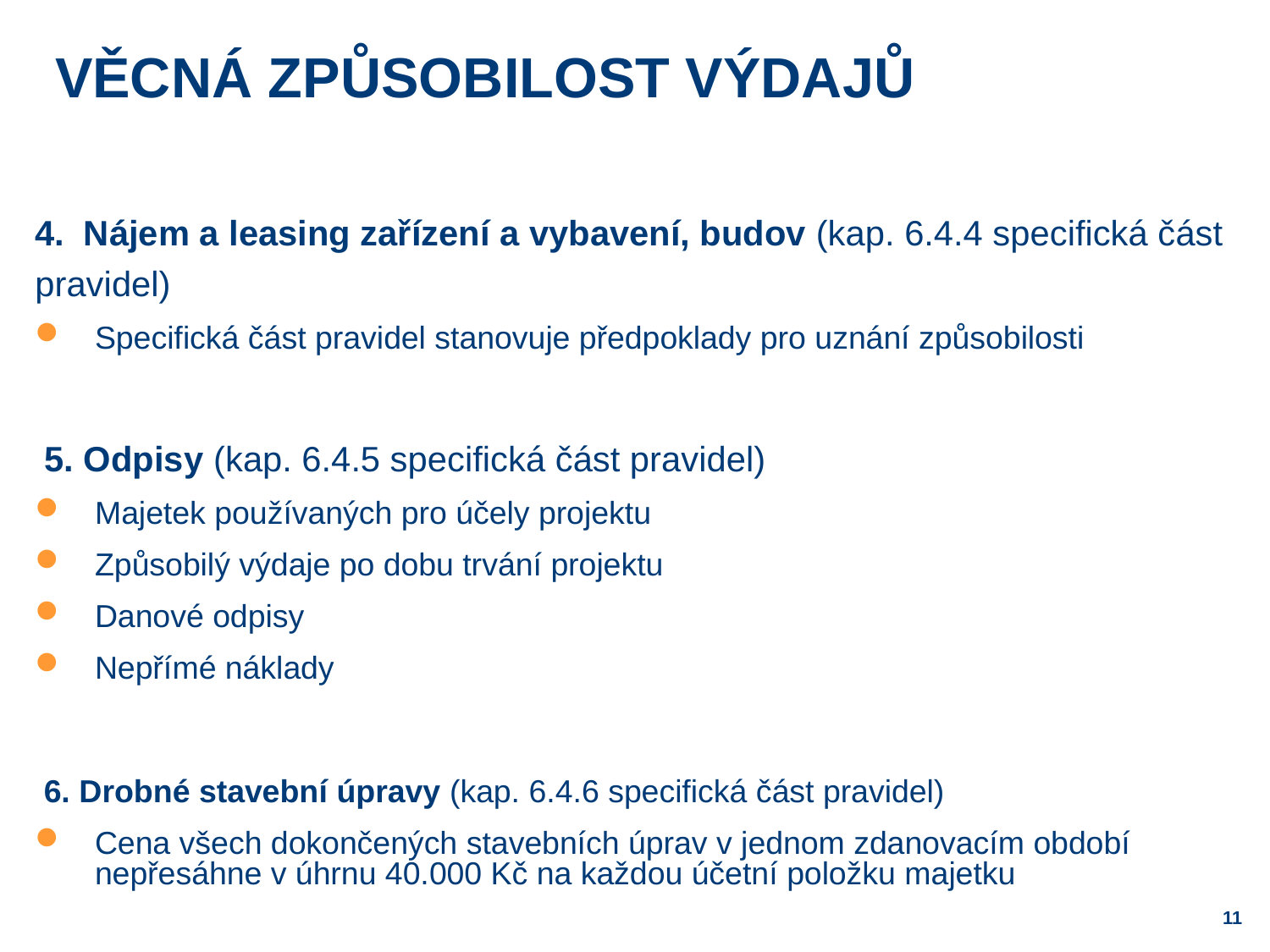

# Věcná způsobilost výdajů

4.  Nájem a leasing zařízení a vybavení, budov (kap. 6.4.4 specifická část pravidel)
Specifická část pravidel stanovuje předpoklady pro uznání způsobilosti

 5. Odpisy (kap. 6.4.5 specifická část pravidel)
Majetek používaných pro účely projektu
Způsobilý výdaje po dobu trvání projektu
Danové odpisy
Nepřímé náklady

 6. Drobné stavební úpravy (kap. 6.4.6 specifická část pravidel)
Cena všech dokončených stavebních úprav v jednom zdanovacím období nepřesáhne v úhrnu 40.000 Kč na každou účetní položku majetku

11